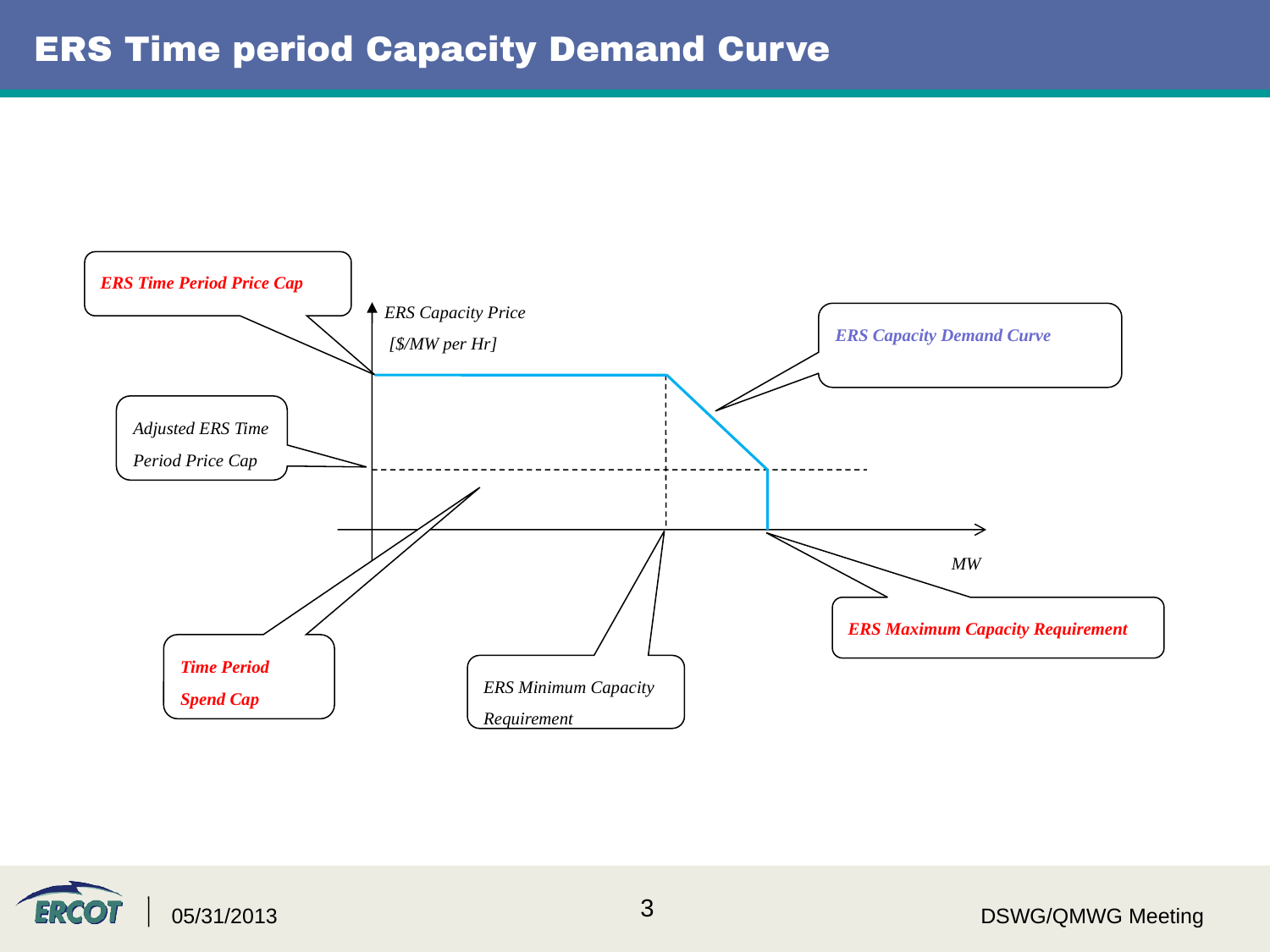

# ERS Time period Capacity Demand Curve
ERS Time Period Price Cap
ERS Capacity Price
 [$/MW per Hr]
ERS Capacity Demand Curve

MW
ERS Maximum Capacity Requirement
ERS Minimum Capacity Requirement
Adjusted ERS Time Period Price Cap
Time Period Spend Cap
3
05/31/2013
DSWG/QMWG Meeting